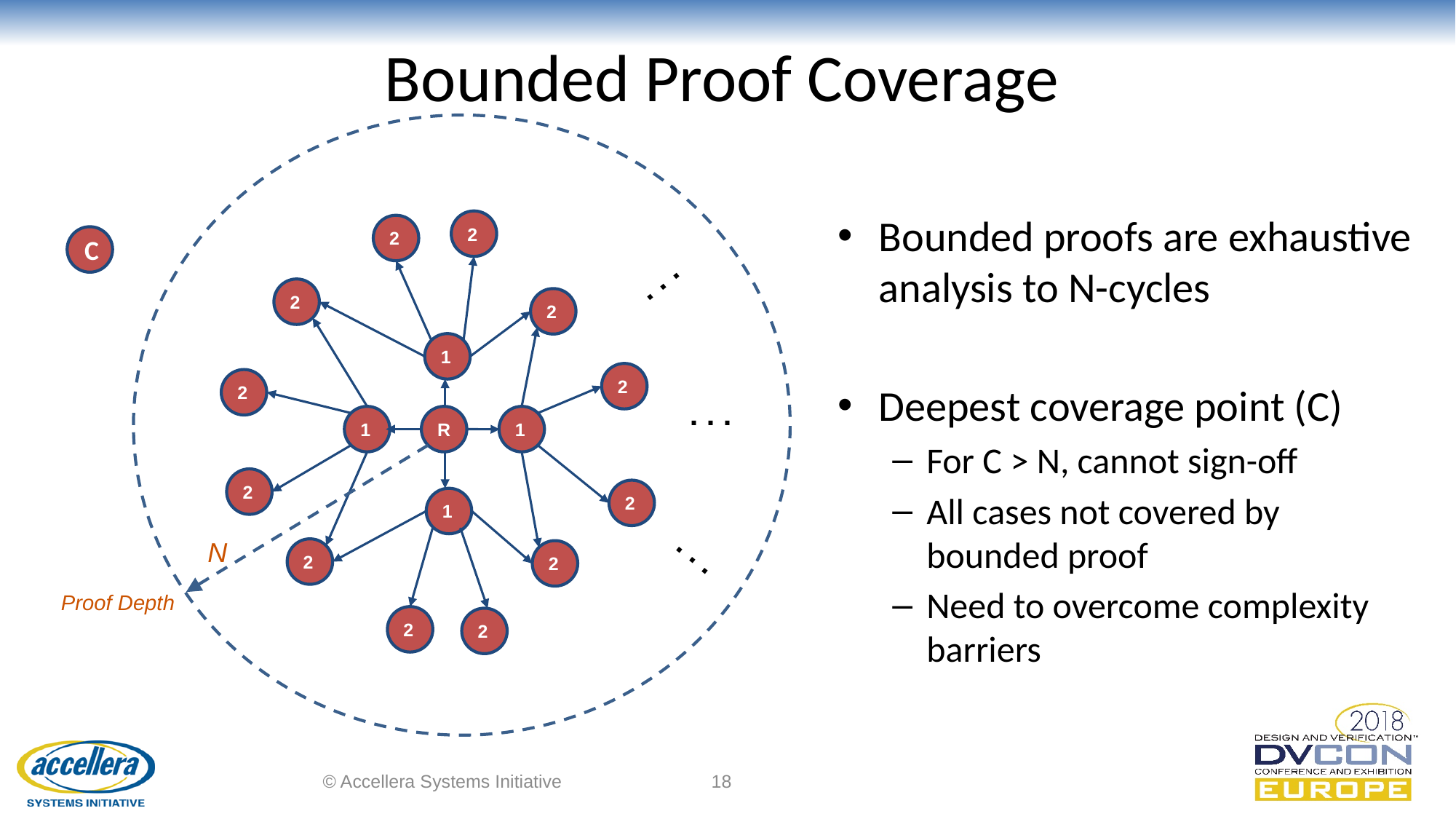

# Bounded Proof Coverage

Bounded proofs are exhaustive analysis to N-cycles

Deepest coverage point (C)
For C > N, cannot sign-off
All cases not covered by bounded proof
Need to overcome complexity barriers

2

2

2

2
C
. . .

1

1

1

1

2

2

2

2
. . .

R
. . .
N

2

2

2

2
Proof Depth
© Accellera Systems Initiative
18